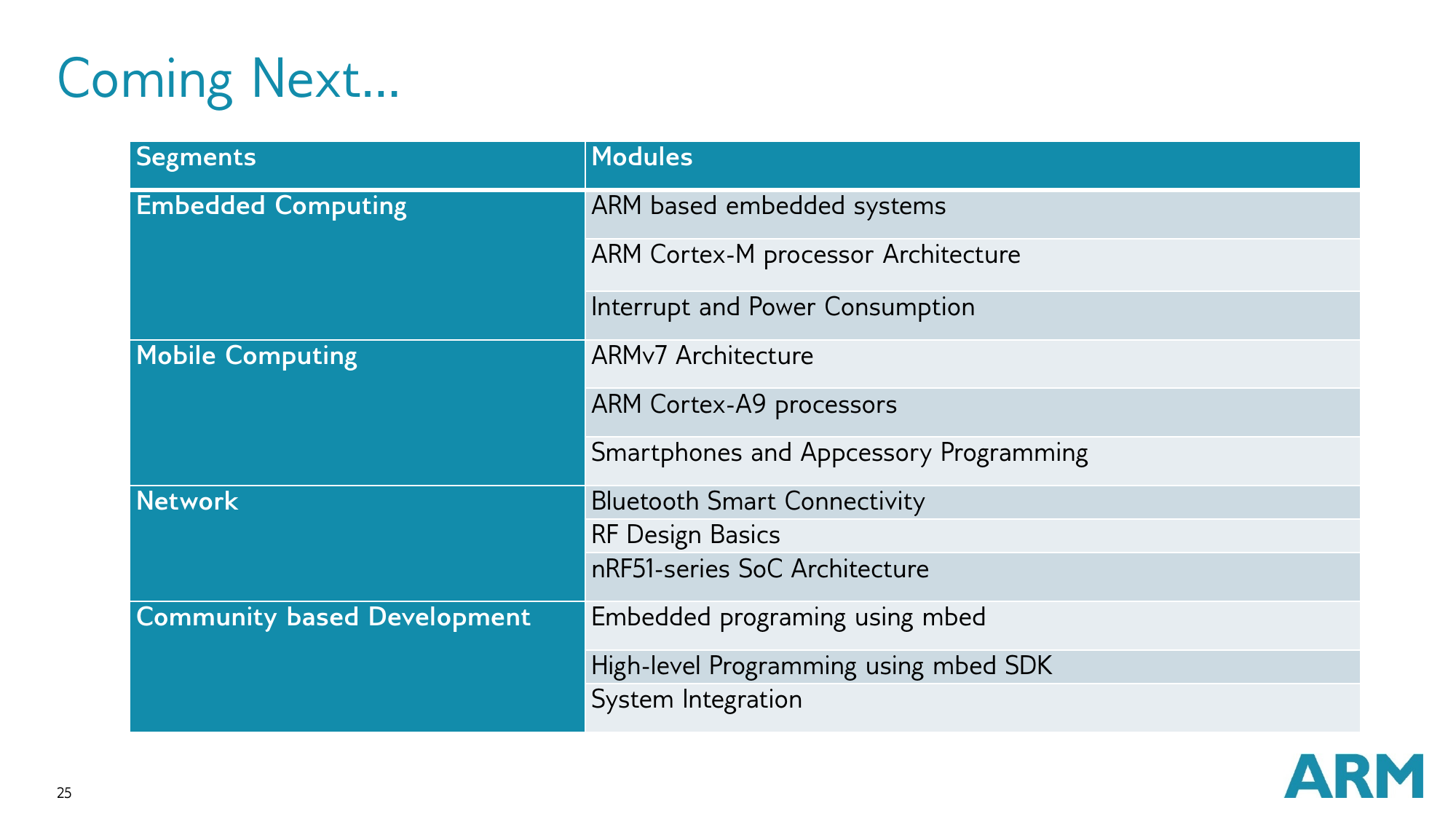

# Coming Next…
| Segments | Modules |
| --- | --- |
| Embedded Computing | ARM based embedded systems |
|  | ARM Cortex-M processor Architecture |
|  | Interrupt and Power Consumption |
| Mobile Computing | ARMv7 Architecture |
|  | ARM Cortex-A9 processors |
|  | Smartphones and Appcessory Programming |
| Network | Bluetooth Smart Connectivity |
|  | RF Design Basics |
|  | nRF51-series SoC Architecture |
| Community based Development | Embedded programing using mbed |
|  | High-level Programming using mbed SDK |
|  | System Integration |